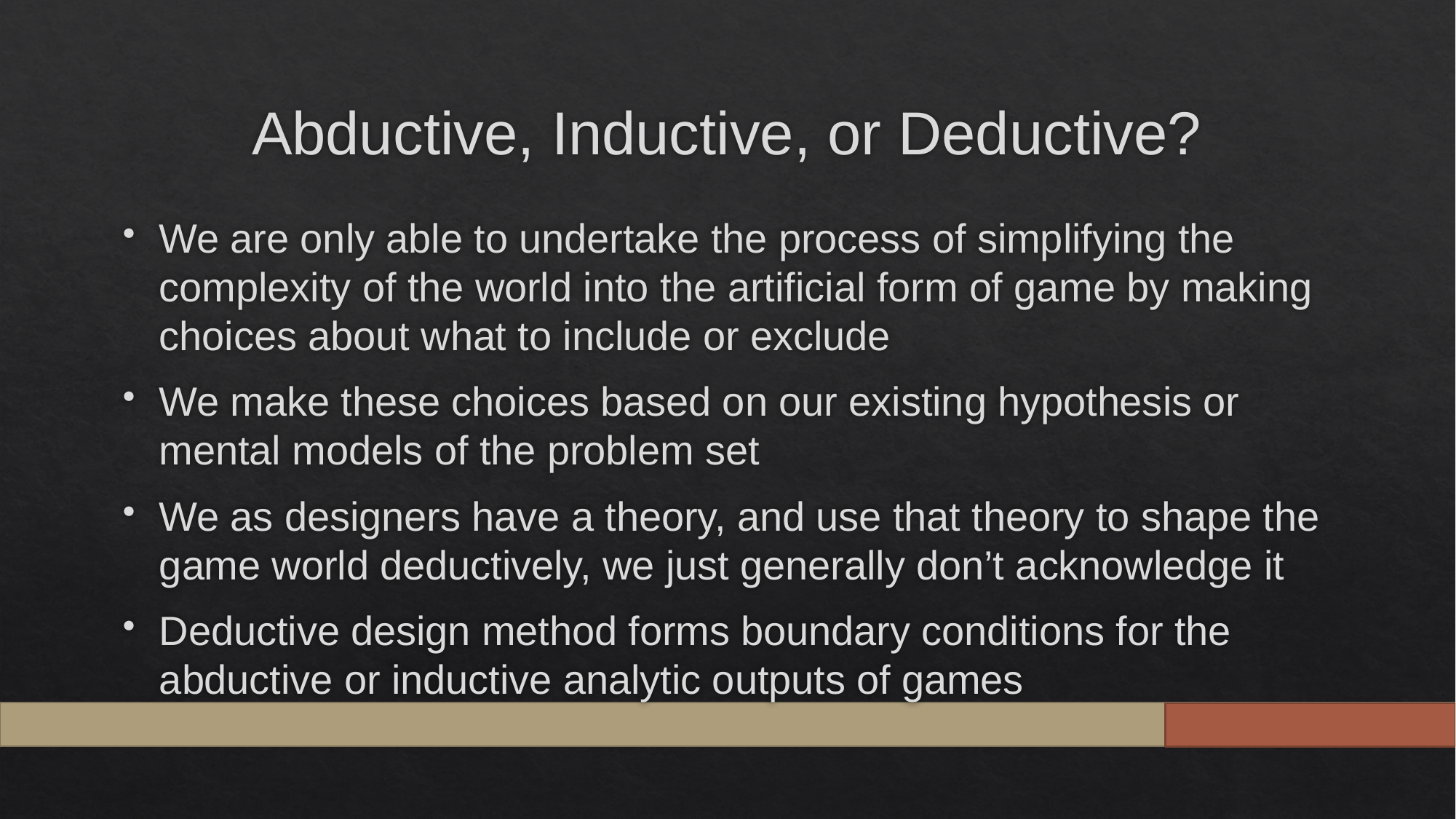

# Abductive, Inductive, or Deductive?
We are only able to undertake the process of simplifying the complexity of the world into the artificial form of game by making choices about what to include or exclude
We make these choices based on our existing hypothesis or mental models of the problem set
We as designers have a theory, and use that theory to shape the game world deductively, we just generally don’t acknowledge it
Deductive design method forms boundary conditions for the abductive or inductive analytic outputs of games
28